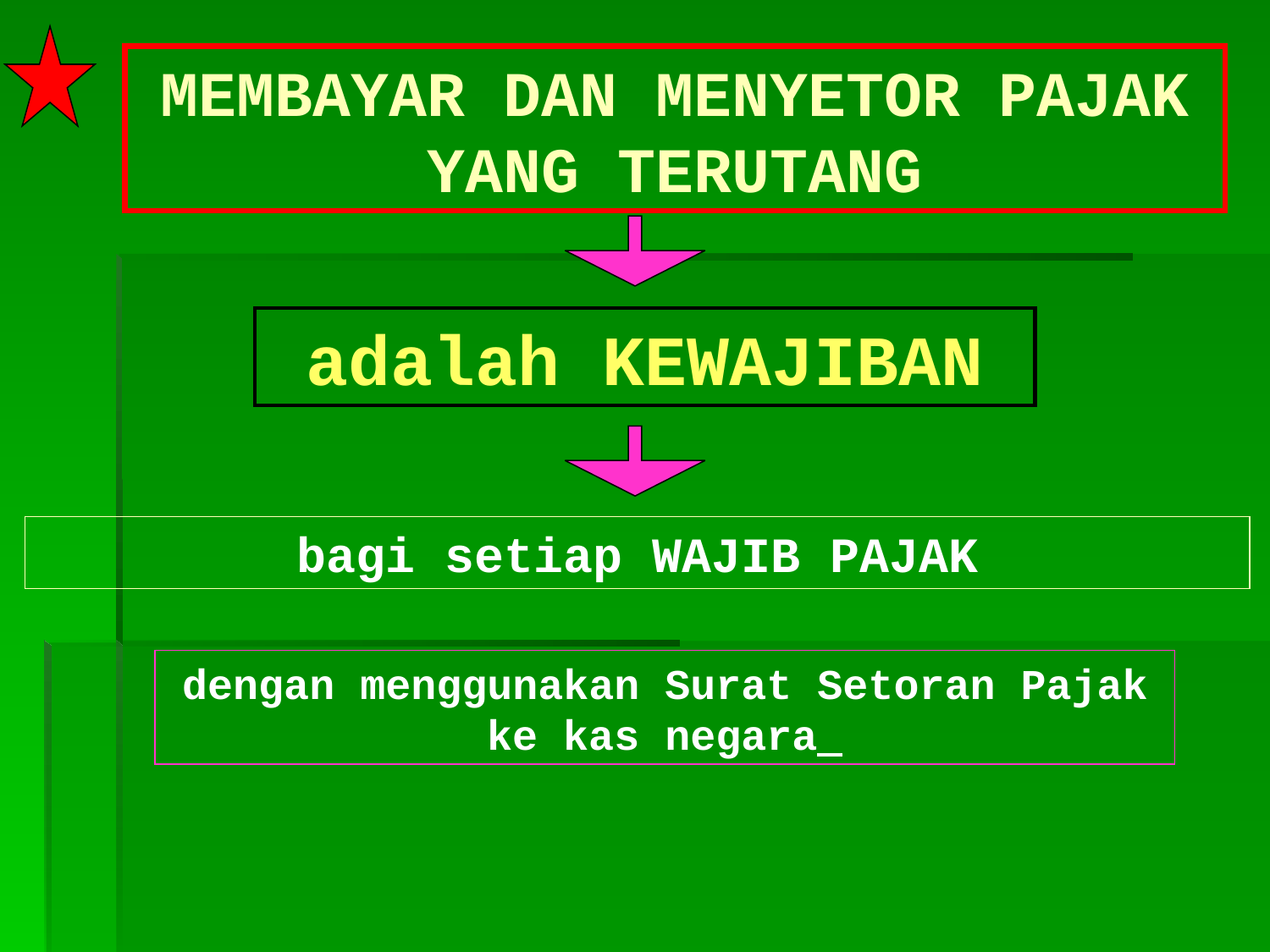

MEMBAYAR DAN MENYETOR PAJAK YANG TERUTANG

adalah KEWAJIBAN

bagi setiap WAJIB PAJAK
dengan menggunakan Surat Setoran Pajak ke kas negara